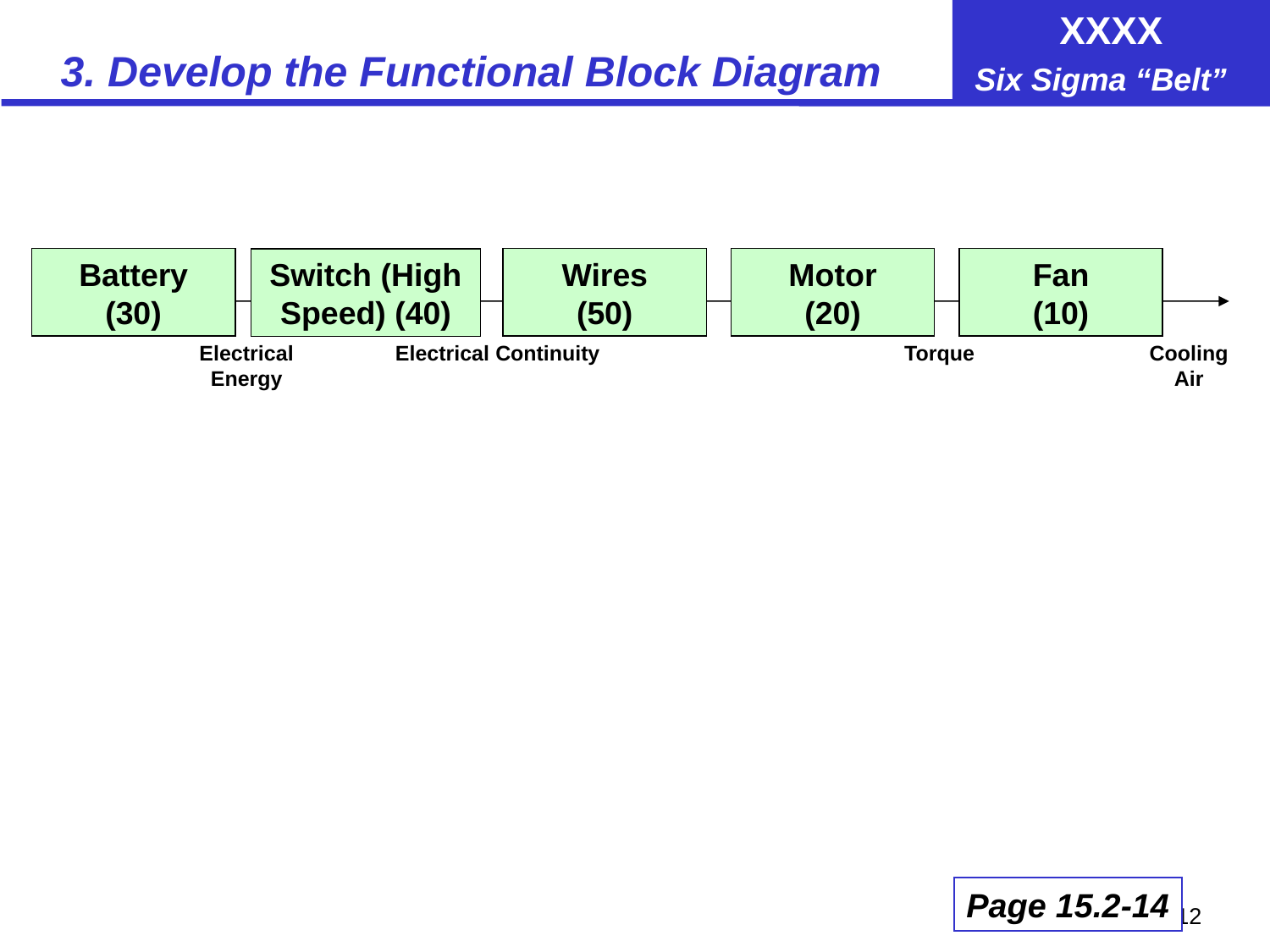

# 3. Develop the Functional Block Diagram
Battery
(30)
Wires
(50)
Motor
(20)
Fan
(10)
Switch (High Speed) (40)

Electrical
Energy
Electrical Continuity
Torque
Cooling Air
Page 15.2-14